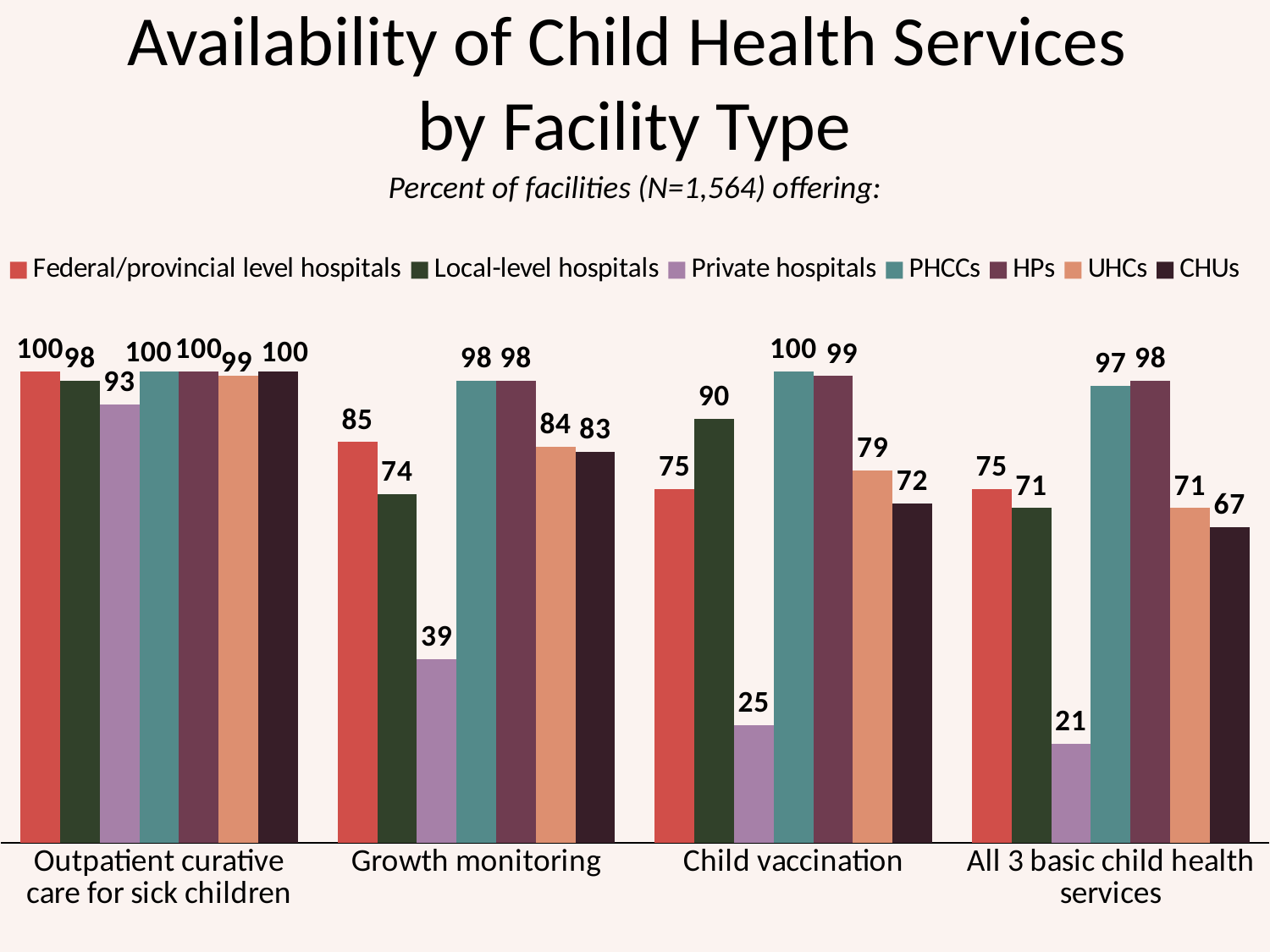

Availability of Child Health Services
by Facility Type
Percent of facilities (N=1,564) offering:

### Chart

| Category | Federal/provincial level hospitals | Local-level hospitals | Private hospitals | PHCCs | HPs | UHCs | CHUs |
|---|---|---|---|---|---|---|---|
| Outpatient curative care for sick children | 100.0 | 98.0 | 93.0 | 100.0 | 100.0 | 99.0 | 100.0 |
| Growth monitoring | 85.0 | 74.0 | 39.0 | 98.0 | 98.0 | 84.0 | 83.0 |
| Child vaccination | 75.0 | 90.0 | 25.0 | 100.0 | 99.0 | 79.0 | 72.0 |
| All 3 basic child health services | 75.0 | 71.0 | 21.0 | 97.0 | 98.0 | 71.0 | 67.0 |